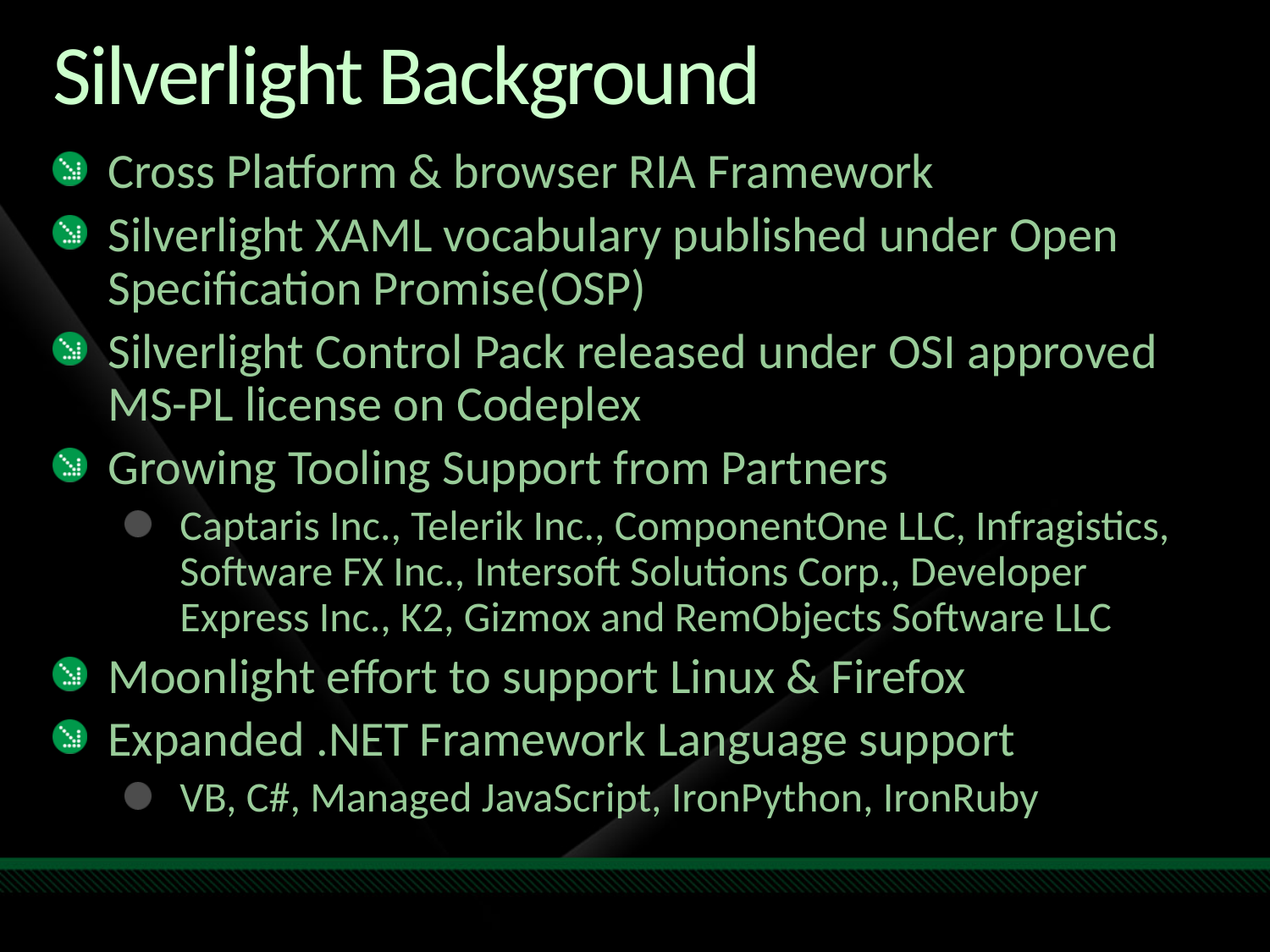

# Silverlight Background
Cross Platform & browser RIA Framework
Silverlight XAML vocabulary published under Open Specification Promise(OSP)
Silverlight Control Pack released under OSI approved MS-PL license on Codeplex
Growing Tooling Support from Partners
Captaris Inc., Telerik Inc., ComponentOne LLC, Infragistics, Software FX Inc., Intersoft Solutions Corp., Developer Express Inc., K2, Gizmox and RemObjects Software LLC
Moonlight effort to support Linux & Firefox
Expanded .NET Framework Language support
VB, C#, Managed JavaScript, IronPython, IronRuby